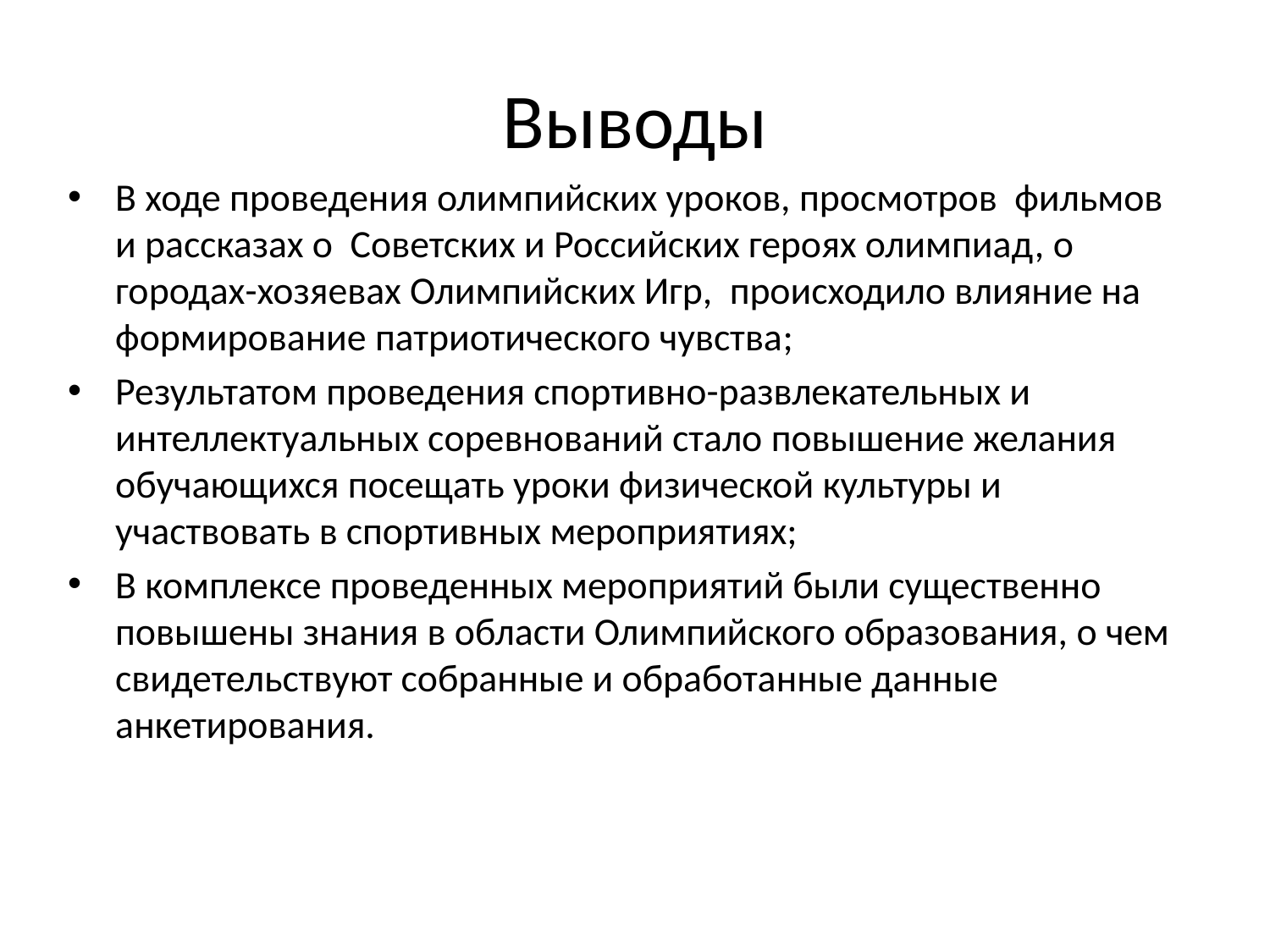

# Выводы
В ходе проведения олимпийских уроков, просмотров  фильмов и рассказах о  Советских и Российских героях олимпиад, о городах-хозяевах Олимпийских Игр,  происходило влияние на формирование патриотического чувства;
Результатом проведения спортивно-развлекательных и интеллектуальных соревнований стало повышение желания обучающихся посещать уроки физической культуры и участвовать в спортивных мероприятиях;
В комплексе проведенных мероприятий были существенно повышены знания в области Олимпийского образования, о чем свидетельствуют собранные и обработанные данные анкетирования.